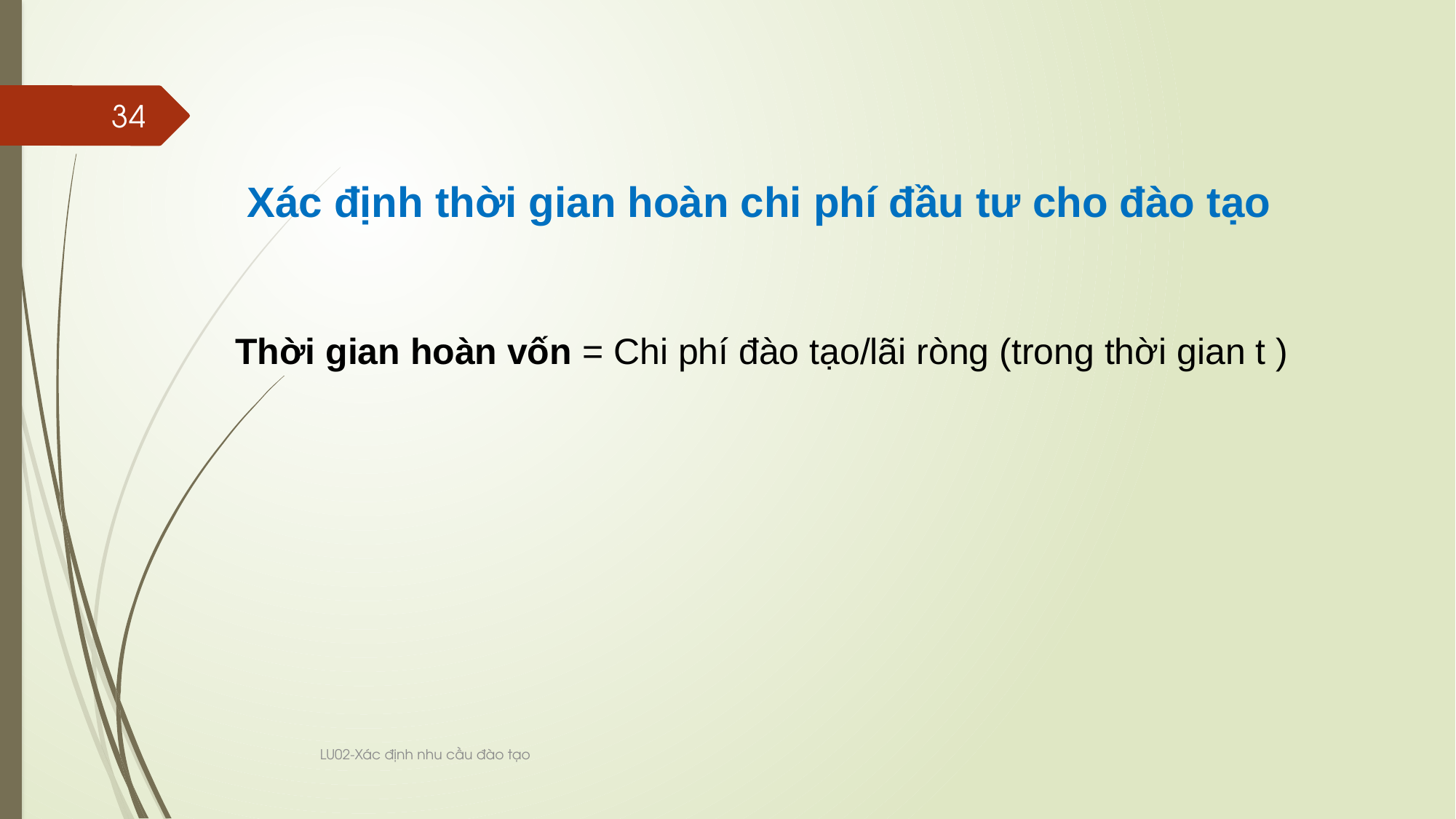

34
 Xác định thời gian hoàn chi phí đầu tư cho đào tạo

Thời gian hoàn vốn = Chi phí đào tạo/lãi ròng (trong thời gian t )
LU02-Xác định nhu cầu đào tạo